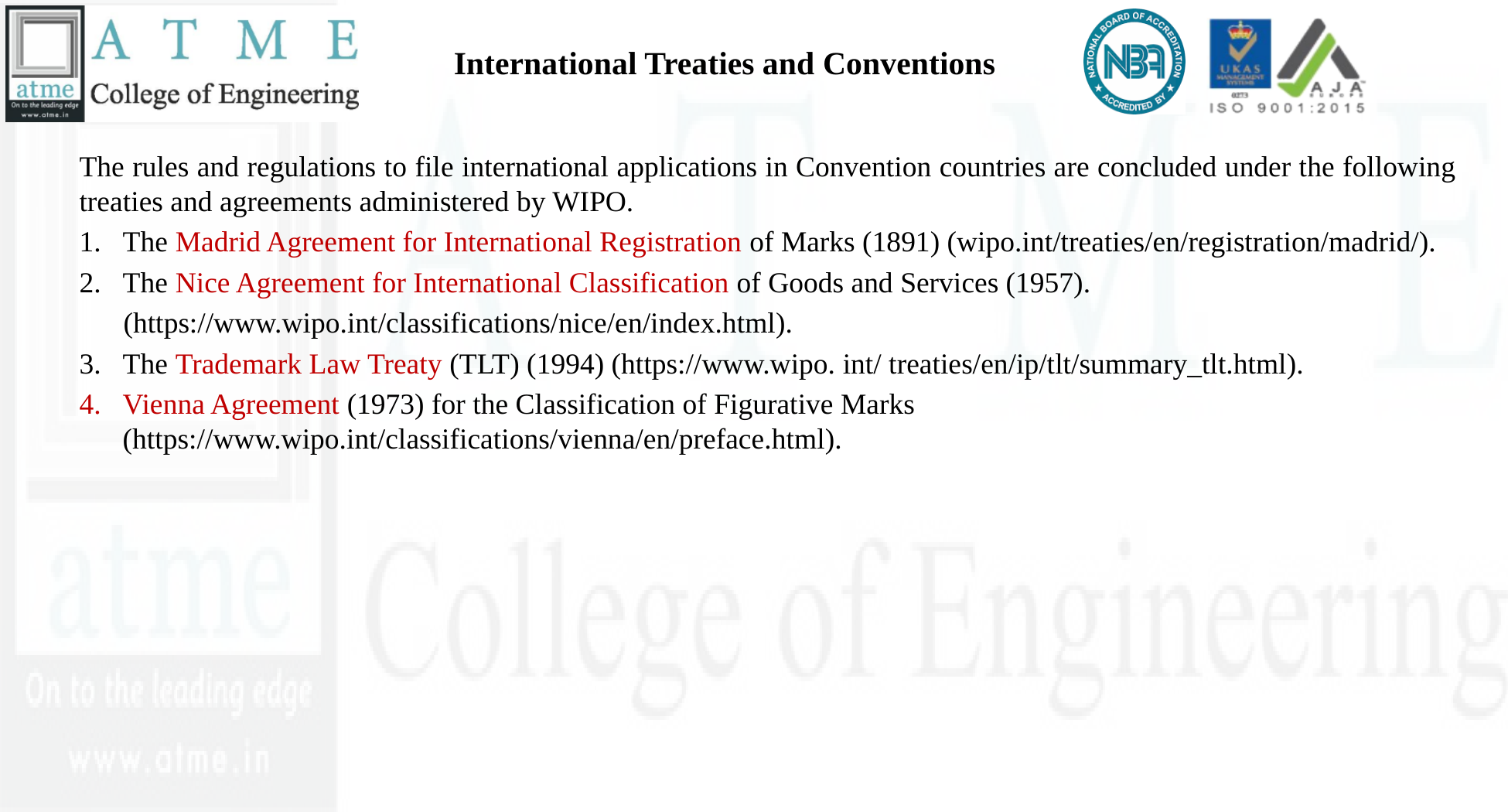

# International Treaties and Conventions
The rules and regulations to file international applications in Convention countries are concluded under the following treaties and agreements administered by WIPO.
The Madrid Agreement for International Registration of Marks (1891) (wipo.int/treaties/en/registration/madrid/).
The Nice Agreement for International Classification of Goods and Services (1957).
      (https://www.wipo.int/classifications/nice/en/index.html).
The Trademark Law Treaty (TLT) (1994) (https://www.wipo. int/ treaties/en/ip/tlt/summary_tlt.html).
Vienna Agreement (1973) for the Classification of Figurative Marks   (https://www.wipo.int/classifications/vienna/en/preface.html).